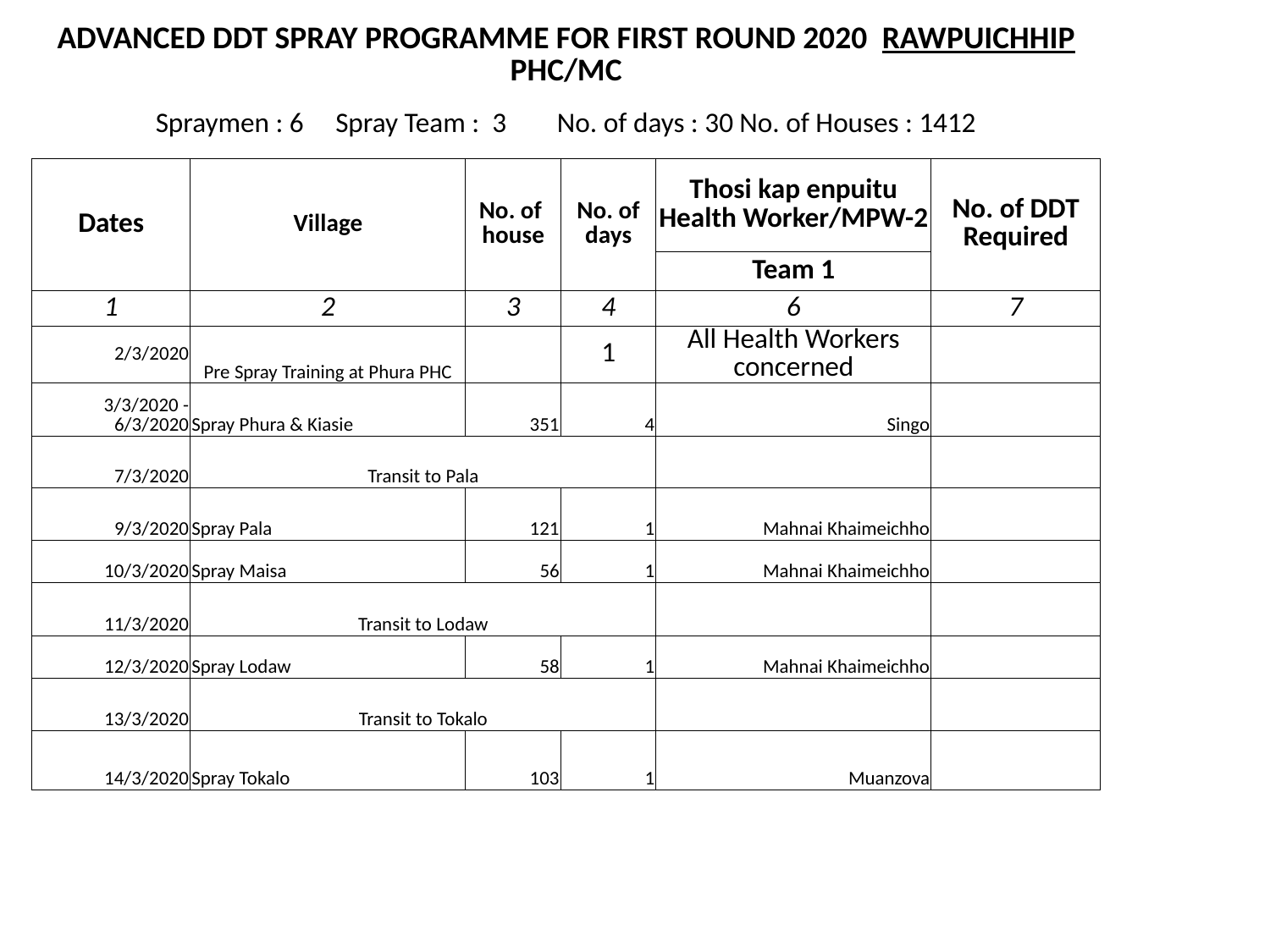

| ADVANCED DDT SPRAY PROGRAMME FOR FIRST ROUND 2020 RAWPUICHHIP PHC/MC |  |  |  |  |  |
| --- | --- | --- | --- | --- | --- |
| Spraymen : 6 Spray Team : 3 No. of days : 30 No. of Houses : 1412 |  |  |  |  |  |
| Dates | Village | No. of house | No. of days | Thosi kap enpuitu Health Worker/MPW-2 | No. of DDT Required |
|  |  |  |  | Team 1 |  |
| 1 | 2 | 3 | 4 | 6 | 7 |
| 2/3/2020 | Pre Spray Training at Phura PHC |  | 1 | All Health Workers concerned |  |
| 3/3/2020 - 6/3/2020 | Spray Phura & Kiasie | 351 | 4 | Singo |  |
| 7/3/2020 | Transit to Pala |  |  |  |  |
| 9/3/2020 | Spray Pala | 121 | 1 | Mahnai Khaimeichho |  |
| 10/3/2020 | Spray Maisa | 56 | 1 | Mahnai Khaimeichho |  |
| 11/3/2020 | Transit to Lodaw |  |  |  |  |
| 12/3/2020 | Spray Lodaw | 58 | 1 | Mahnai Khaimeichho |  |
| 13/3/2020 | Transit to Tokalo |  |  |  |  |
| 14/3/2020 | Spray Tokalo | 103 | 1 | Muanzova |  |